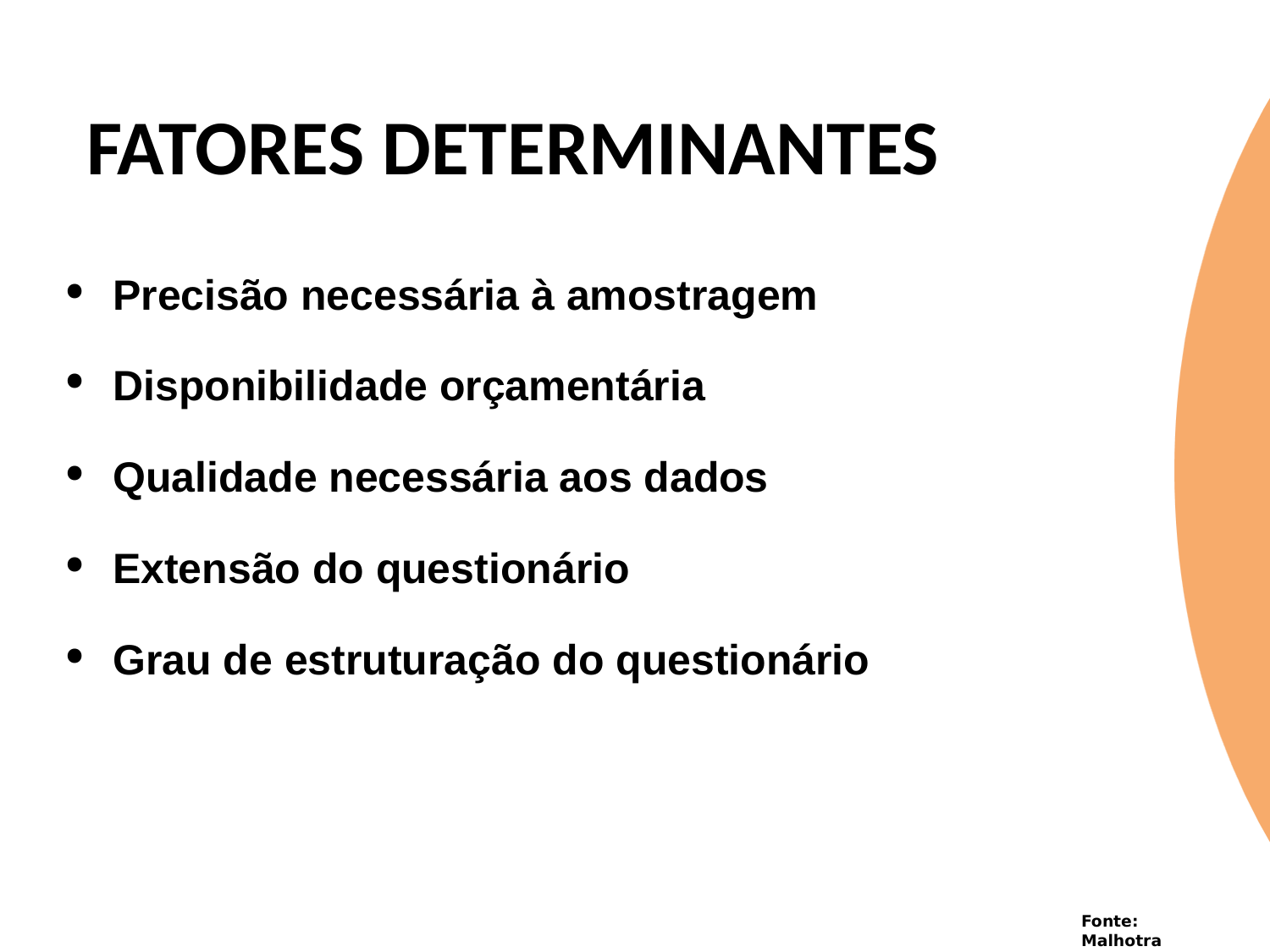

# FATORES DETERMINANTES
Precisão necessária à amostragem
Disponibilidade orçamentária
Qualidade necessária aos dados
Extensão do questionário
Grau de estruturação do questionário
Fonte: Malhotra